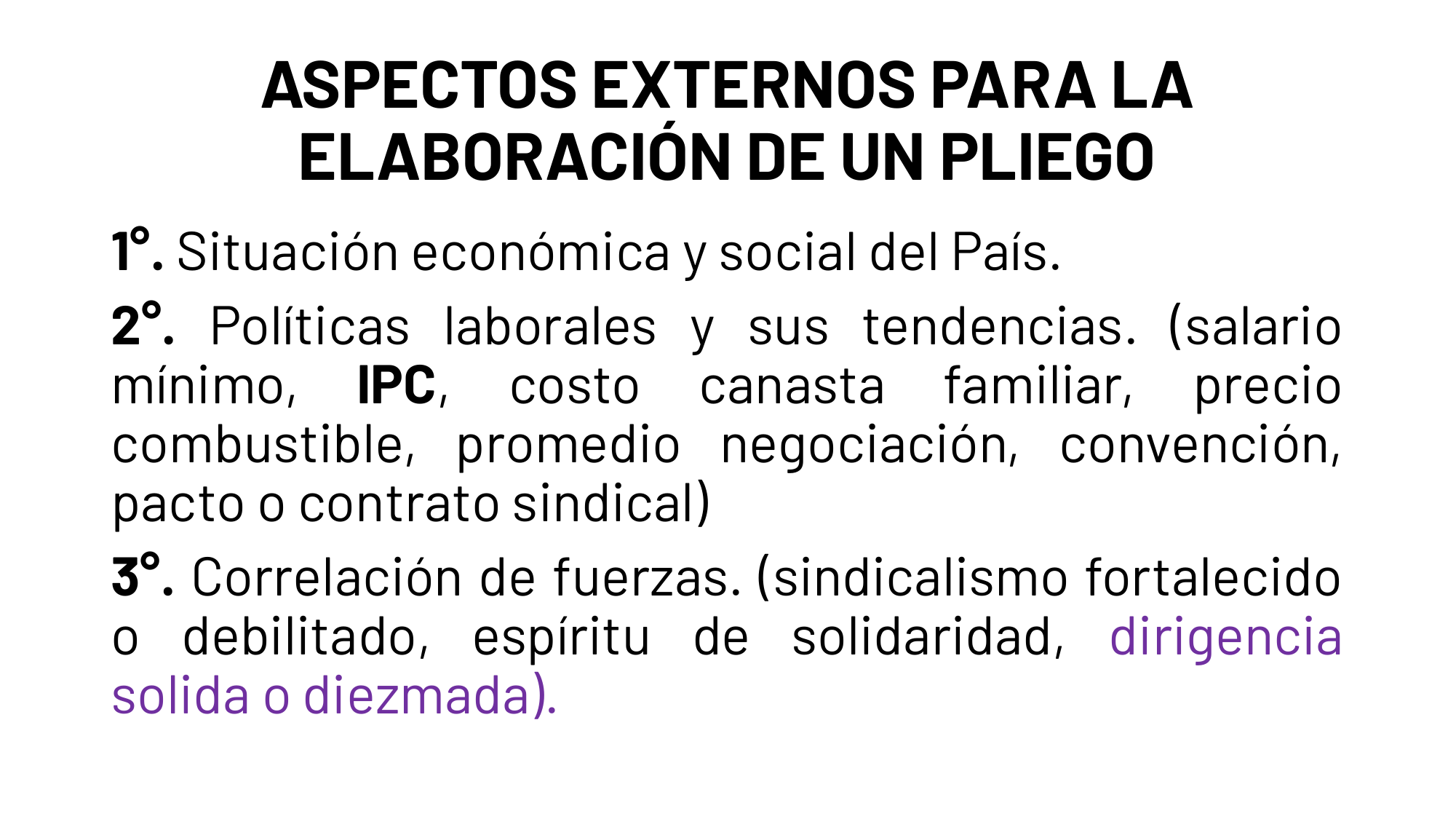

# ASPECTOS EXTERNOS PARA LA ELABORACIÓN DE UN PLIEGO
1°. Situación económica y social del País.
2°. Políticas laborales y sus tendencias. (salario mínimo, IPC, costo canasta familiar, precio combustible, promedio negociación, convención, pacto o contrato sindical)
3°. Correlación de fuerzas. (sindicalismo fortalecido o debilitado, espíritu de solidaridad, dirigencia solida o diezmada).